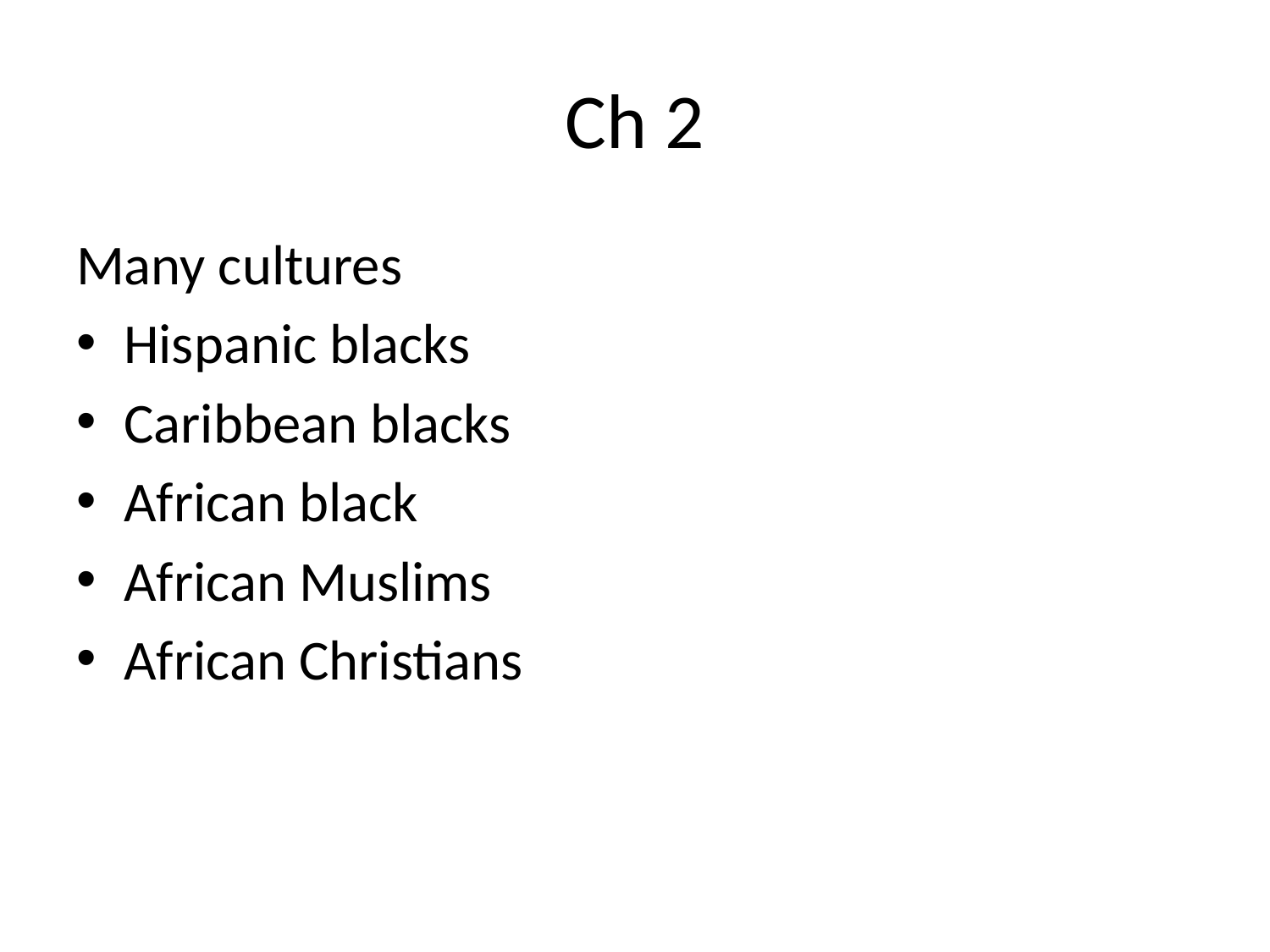

# Ch 2
Many cultures
Hispanic blacks
Caribbean blacks
African black
African Muslims
African Christians